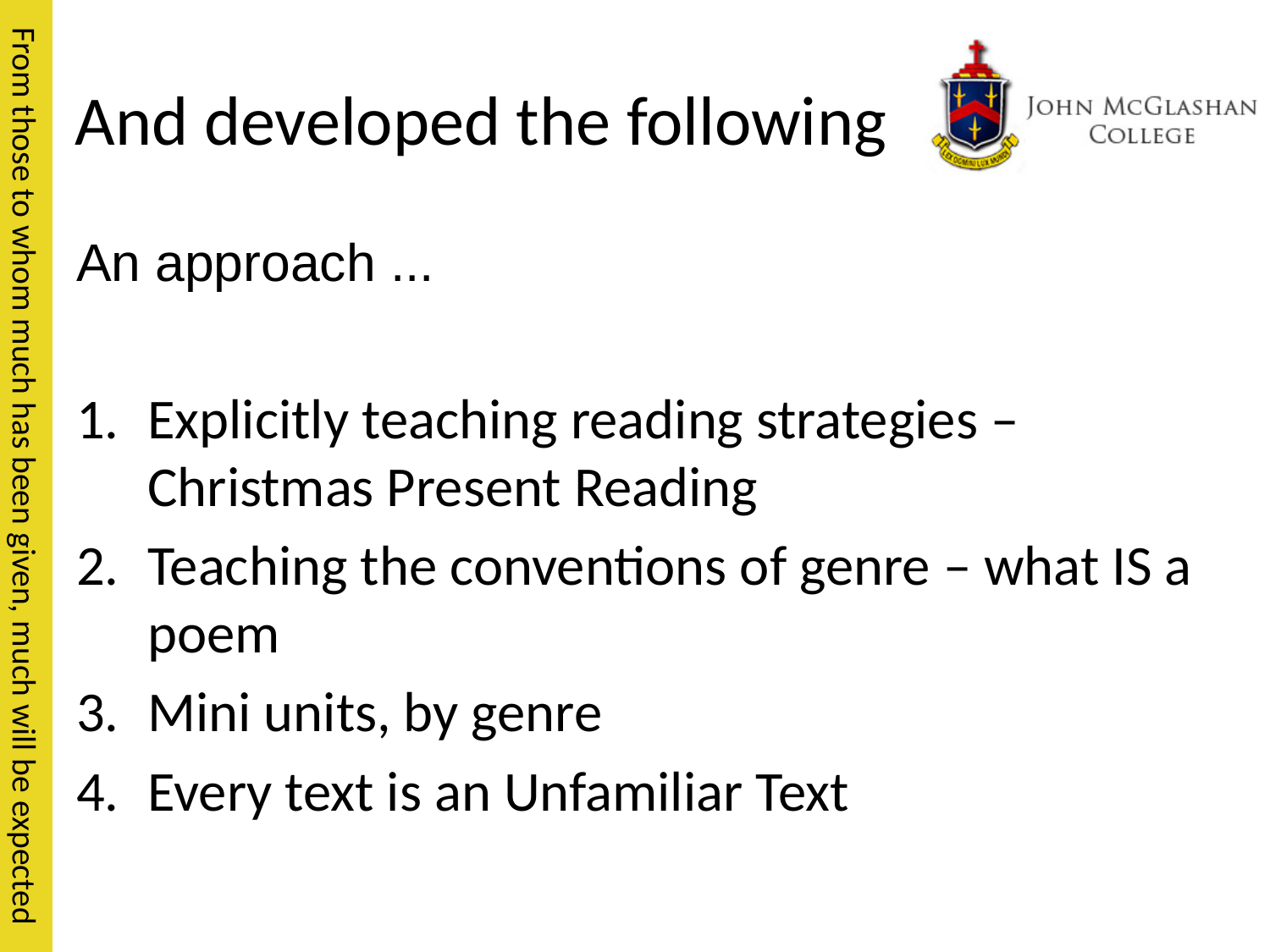

# And developed the following
An approach ...

Explicitly teaching reading strategies – Christmas Present Reading
Teaching the conventions of genre – what IS a poem
Mini units, by genre
Every text is an Unfamiliar Text